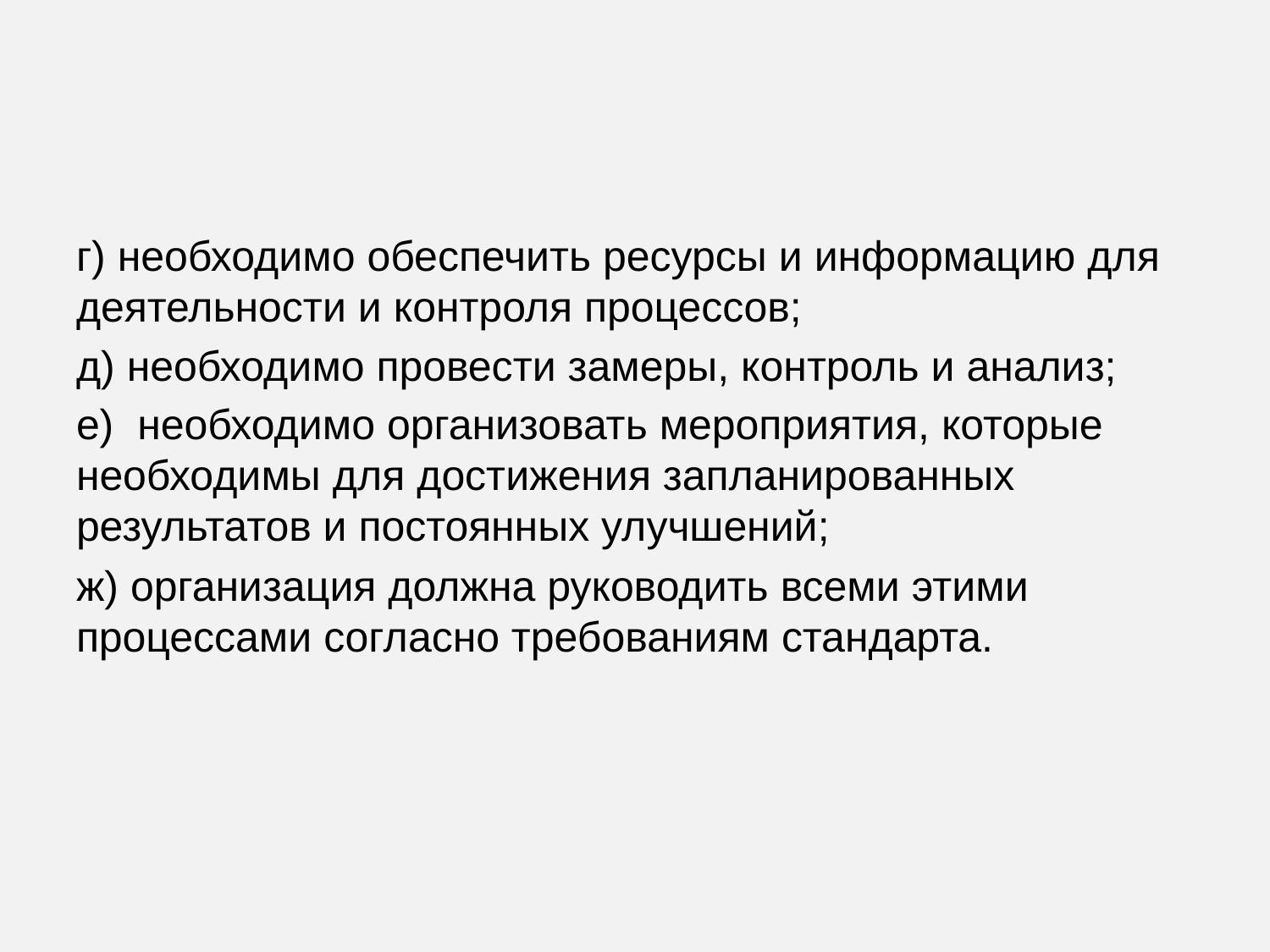

#
г) необходимо обеспечить ресурсы и информацию для деятельности и контроля процессов;
д) необходимо провести замеры, контроль и анализ;
е)  необходимо организовать мероприятия, которые необходимы для достижения запланированных результатов и постоянных улучшений;
ж) организация должна руководить всеми этими процессами согласно требованиям стандарта.